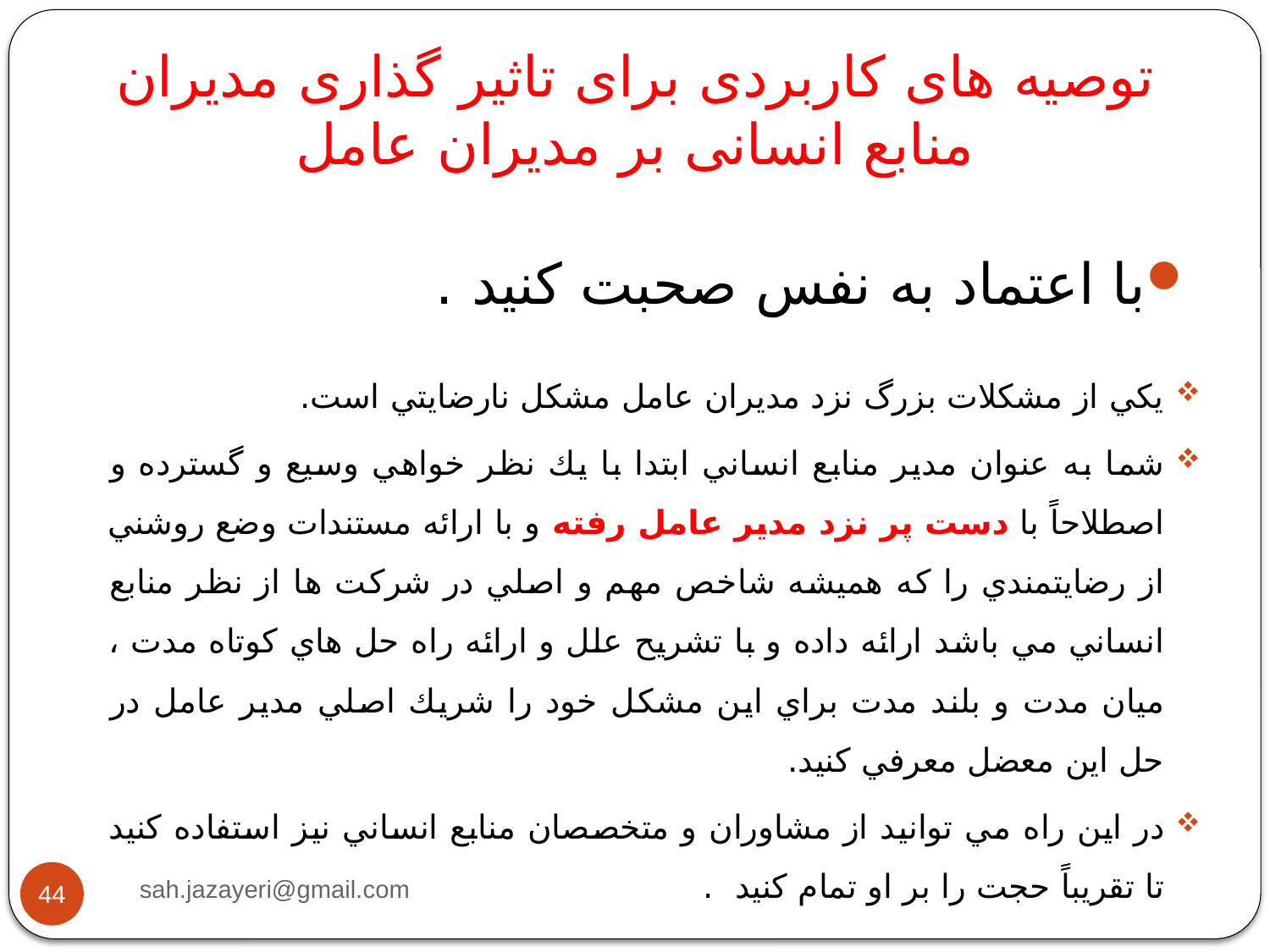

توصیه های کاربردی برای تاثیر گذاری مدیران منابع انسانی بر مدیران عامل
با اعتماد به نفس صحبت كنيد .
يكي از مشكلات بزرگ نزد مديران عامل مشكل نارضايتي است.
شما به عنوان مدير منابع انساني ابتدا با يك نظر خواهي وسيع و گسترده و اصطلاحاً با دست پر نزد مدير عامل رفته و با ارائه مستندات وضع روشني از رضايتمندي را كه هميشه شاخص مهم و اصلي در شركت ها از نظر منابع انساني مي باشد ارائه داده و با تشريح علل و ارائه راه حل هاي كوتاه مدت ، ميان مدت و بلند مدت براي اين مشكل خود را شريك اصلي مدير عامل در حل اين معضل معرفي كنيد.
در اين راه مي توانيد از مشاوران و متخصصان منابع انساني نيز استفاده كنيد تا تقريباً حجت را بر او تمام كنيد  .

sah.jazayeri@gmail.com
44